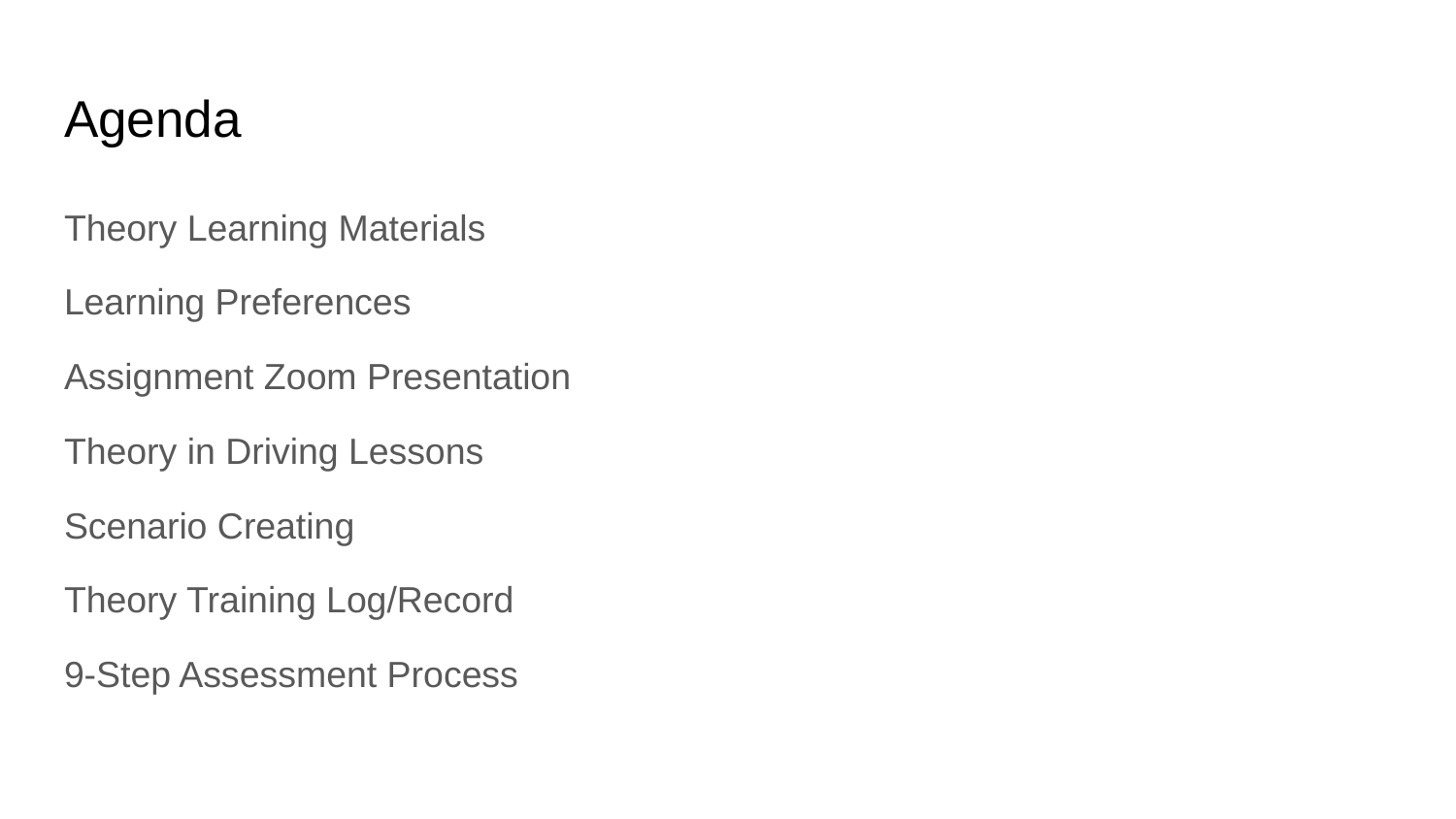

# Agenda
Theory Learning Materials
Learning Preferences
Assignment Zoom Presentation
Theory in Driving Lessons
Scenario Creating
Theory Training Log/Record
9-Step Assessment Process